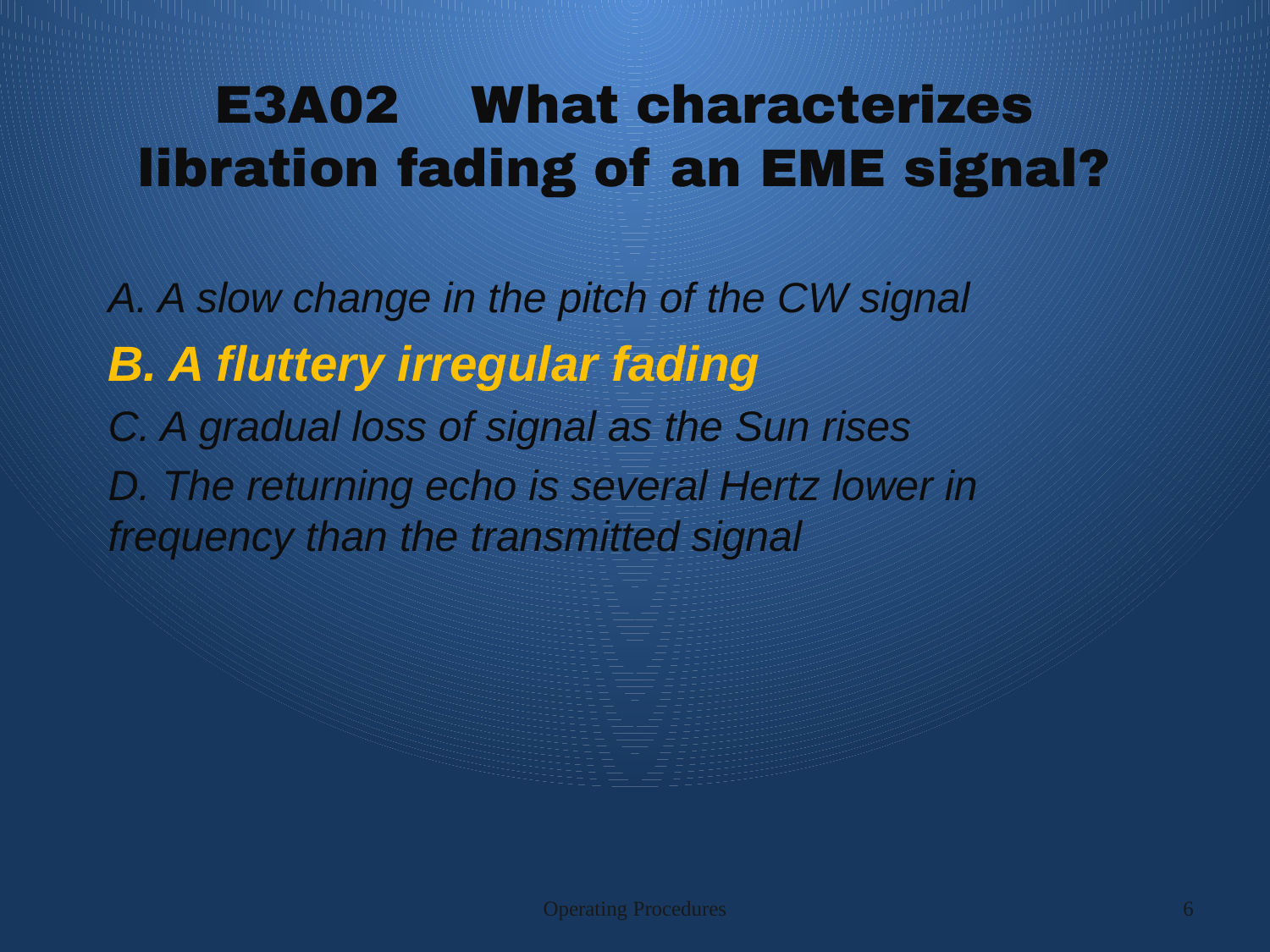

# E3A02    What characterizes libration fading of an EME signal?
A. A slow change in the pitch of the CW signal
B. A fluttery irregular fading
C. A gradual loss of signal as the Sun rises
D. The returning echo is several Hertz lower in frequency than the transmitted signal
Operating Procedures
6